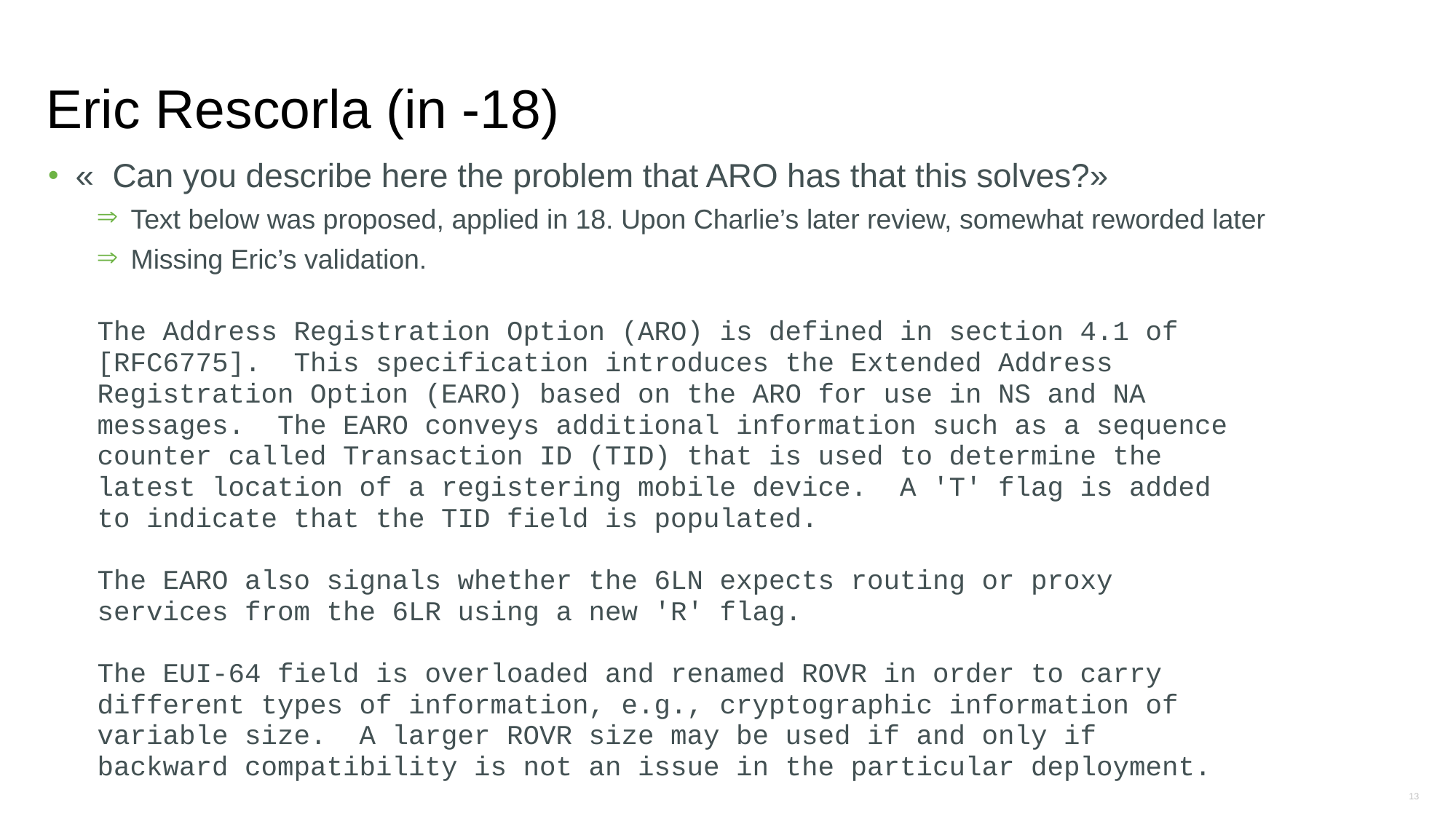

# Eric Rescorla (in -18)
«  Can you describe here the problem that ARO has that this solves?»
Text below was proposed, applied in 18. Upon Charlie’s later review, somewhat reworded later
Missing Eric’s validation.

   The Address Registration Option (ARO) is defined in section 4.1 of
   [RFC6775].  This specification introduces the Extended Address
   Registration Option (EARO) based on the ARO for use in NS and NA
   messages.  The EARO conveys additional information such as a sequence
   counter called Transaction ID (TID) that is used to determine the
   latest location of a registering mobile device.  A 'T' flag is added
   to indicate that the TID field is populated.

   The EARO also signals whether the 6LN expects routing or proxy
   services from the 6LR using a new 'R' flag.

   The EUI-64 field is overloaded and renamed ROVR in order to carry
   different types of information, e.g., cryptographic information of
   variable size.  A larger ROVR size may be used if and only if
   backward compatibility is not an issue in the particular deployment.